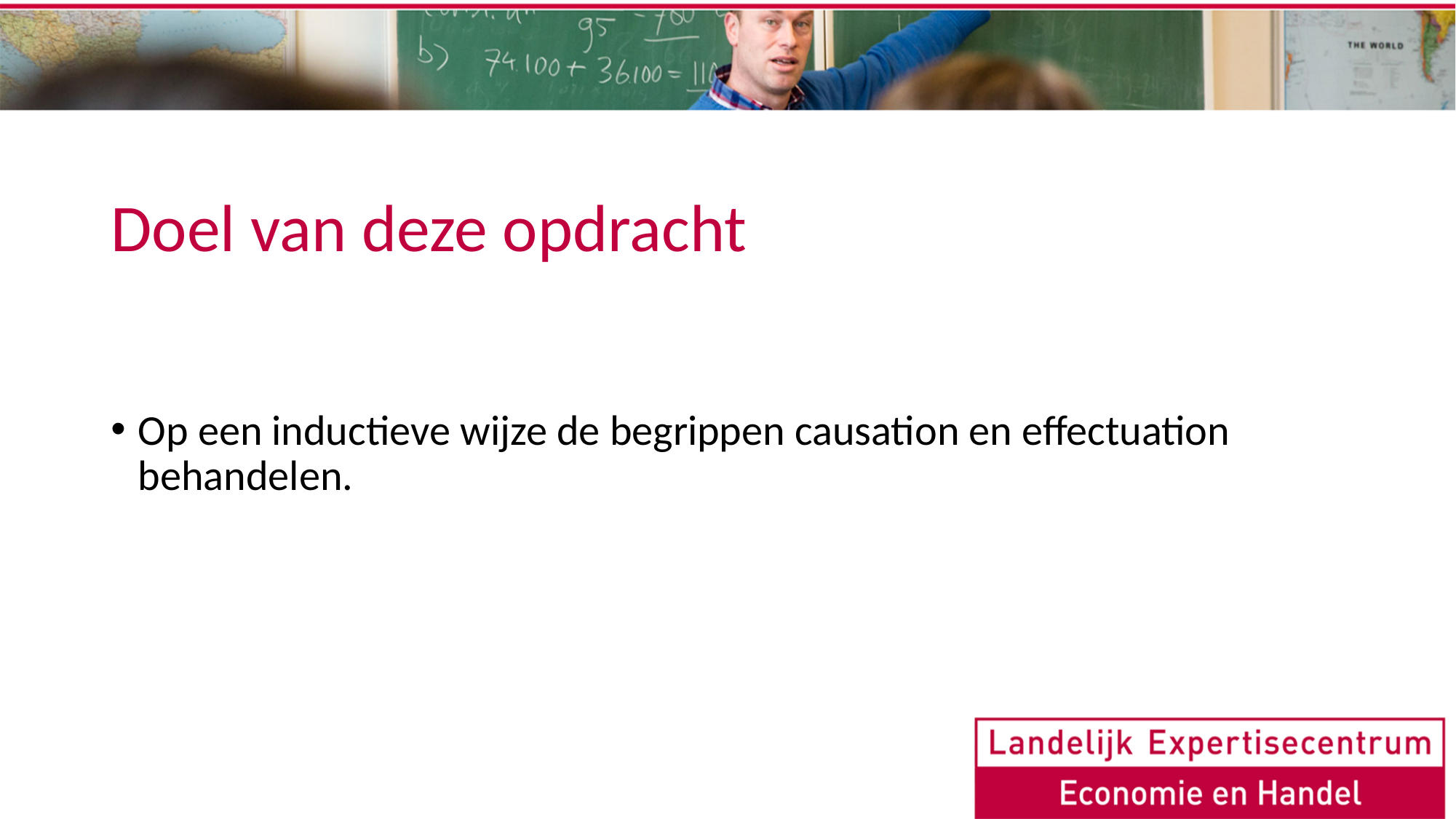

# Doel van deze opdracht

Op een inductieve wijze de begrippen causation en effectuation behandelen.